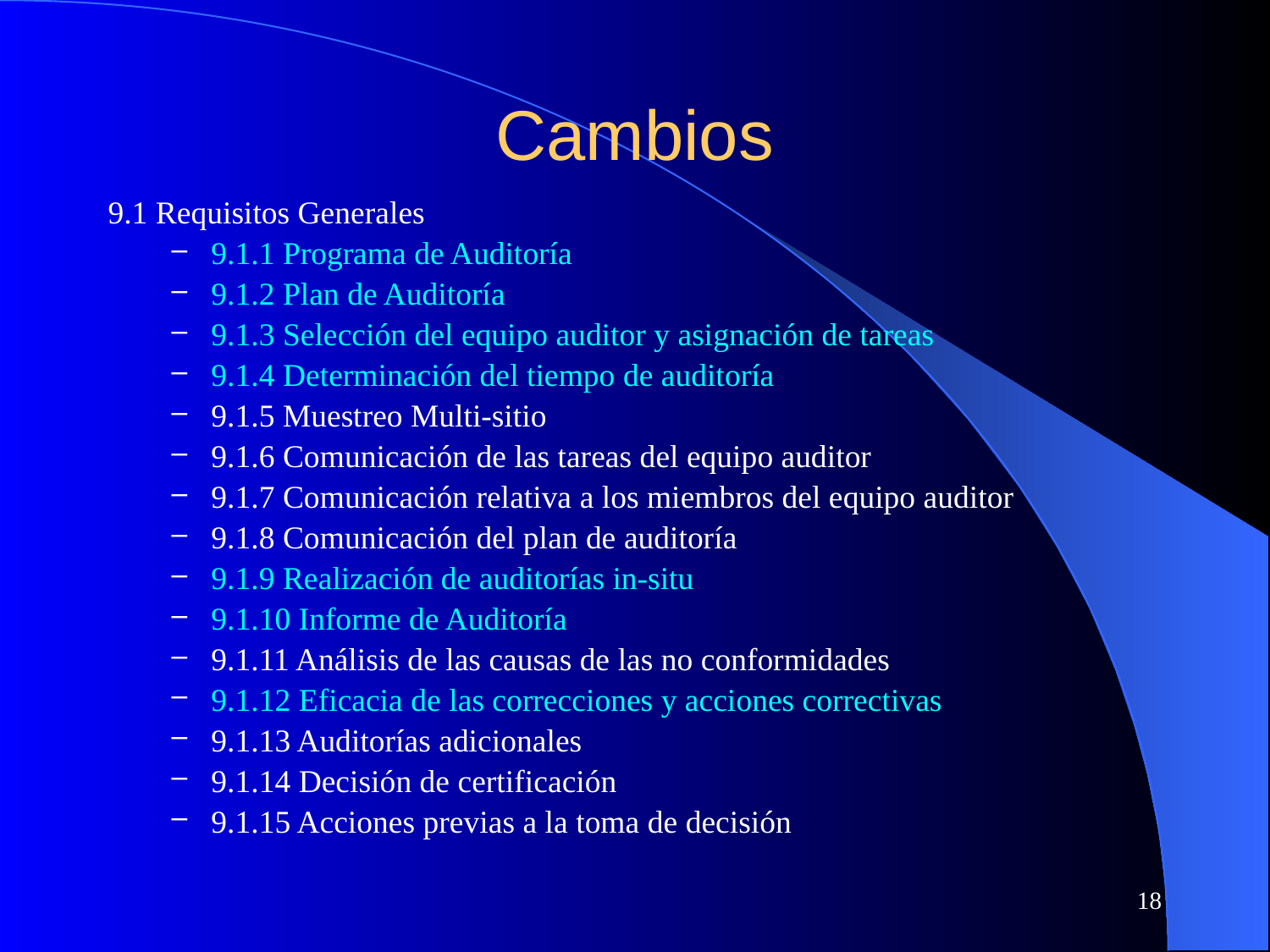

# Cambios
9.1 Requisitos Generales
9.1.1 Programa de Auditoría
9.1.2 Plan de Auditoría
9.1.3 Selección del equipo auditor y asignación de tareas
9.1.4 Determinación del tiempo de auditoría
9.1.5 Muestreo Multi-sitio
9.1.6 Comunicación de las tareas del equipo auditor
9.1.7 Comunicación relativa a los miembros del equipo auditor
9.1.8 Comunicación del plan de auditoría
9.1.9 Realización de auditorías in-situ
9.1.10 Informe de Auditoría
9.1.11 Análisis de las causas de las no conformidades
9.1.12 Eficacia de las correcciones y acciones correctivas
9.1.13 Auditorías adicionales
9.1.14 Decisión de certificación
9.1.15 Acciones previas a la toma de decisión

9.2 initial audit and certification
18